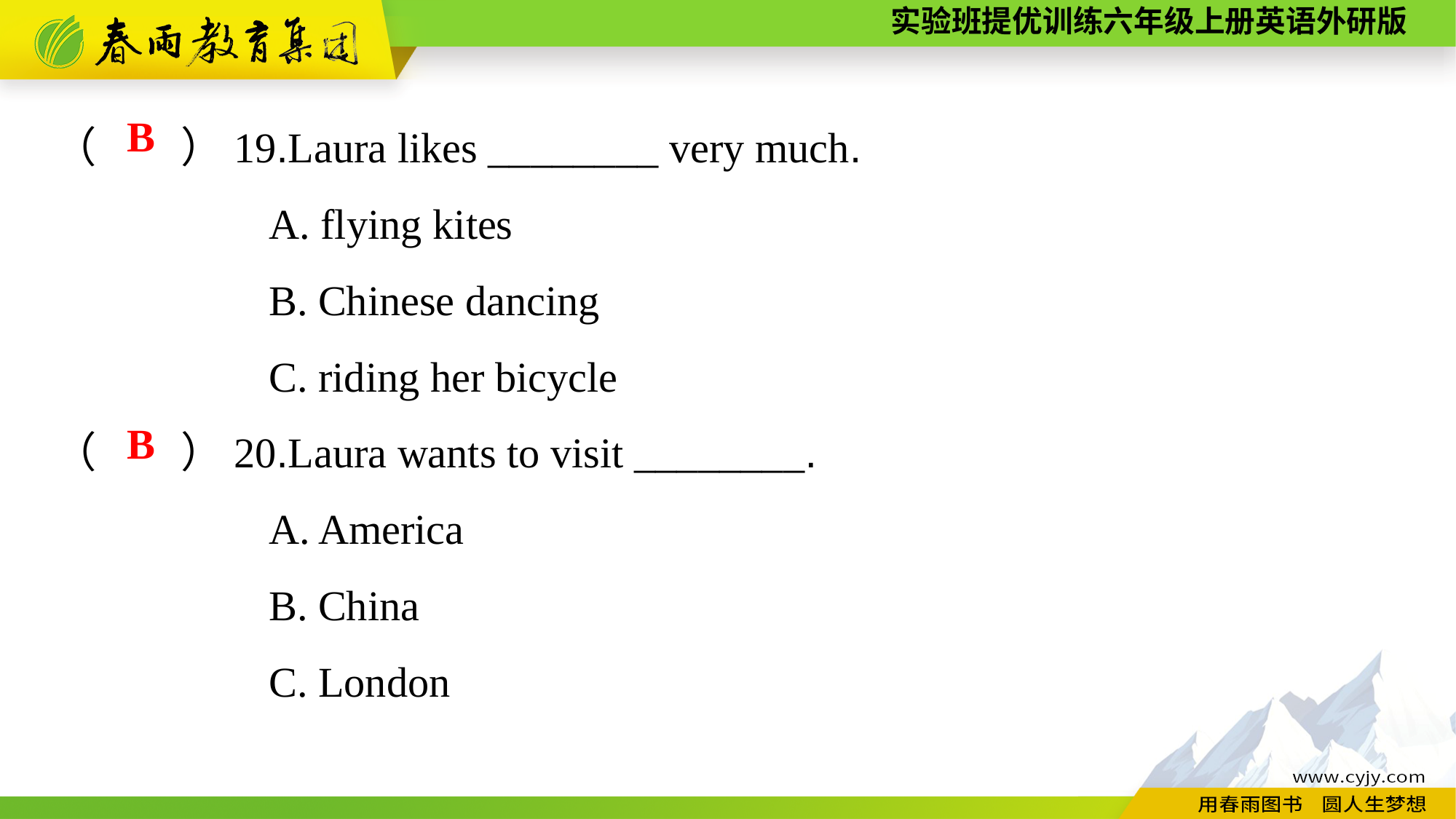

（　　）19.Laura likes ________ very much.
A. flying kites
B. Chinese dancing
C. riding her bicycle
（　　）20.Laura wants to visit ________.
A. America
B. China
C. London
B
B